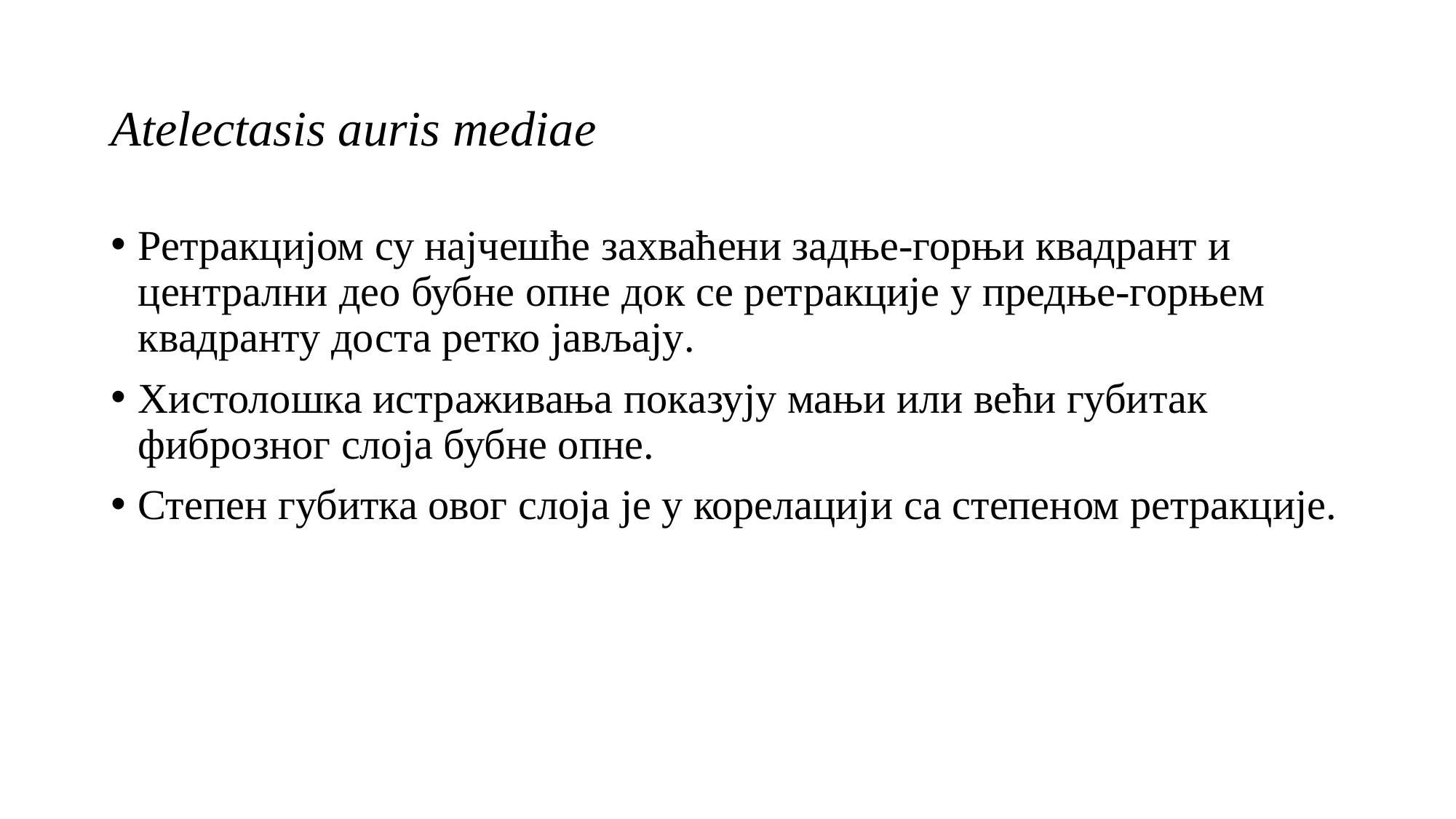

# Atelectasis auris mediae
Ретракцијом су најчешће захваћени задње-горњи квадрант и централни део бубне опне док се ретракције у предње-горњем квадранту доста ретко јављају.
Хистолошка истраживања показују мањи или већи губитак фиброзног слоја бубне опне.
Степен губитка овог слоја је у корелацији са степеном ретракције.